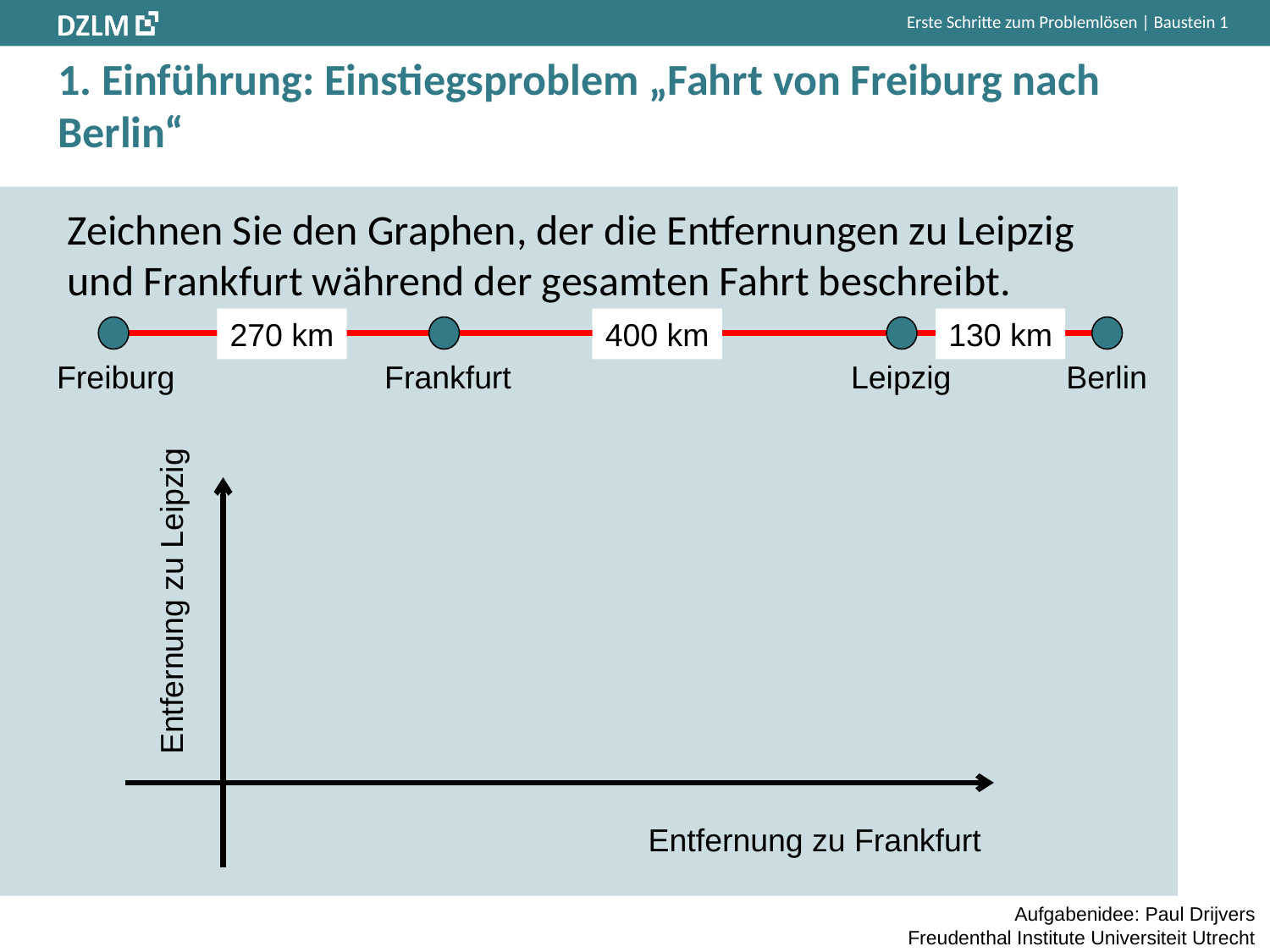

# 1. Einführung: Einstiegsproblem „Fahrt von Freiburg nach Berlin“

Zeichnen Sie den Graphen, der die Entfernungen zu Leipzig und Frankfurt während der gesamten Fahrt beschreibt.
270 km
400 km
130 km

Freiburg
Frankfurt
Leipzig
Berlin
Entfernung zu Leipzig
Entfernung zu Frankfurt
Aufgabenidee: Paul Drijvers
Freudenthal Institute Universiteit Utrecht